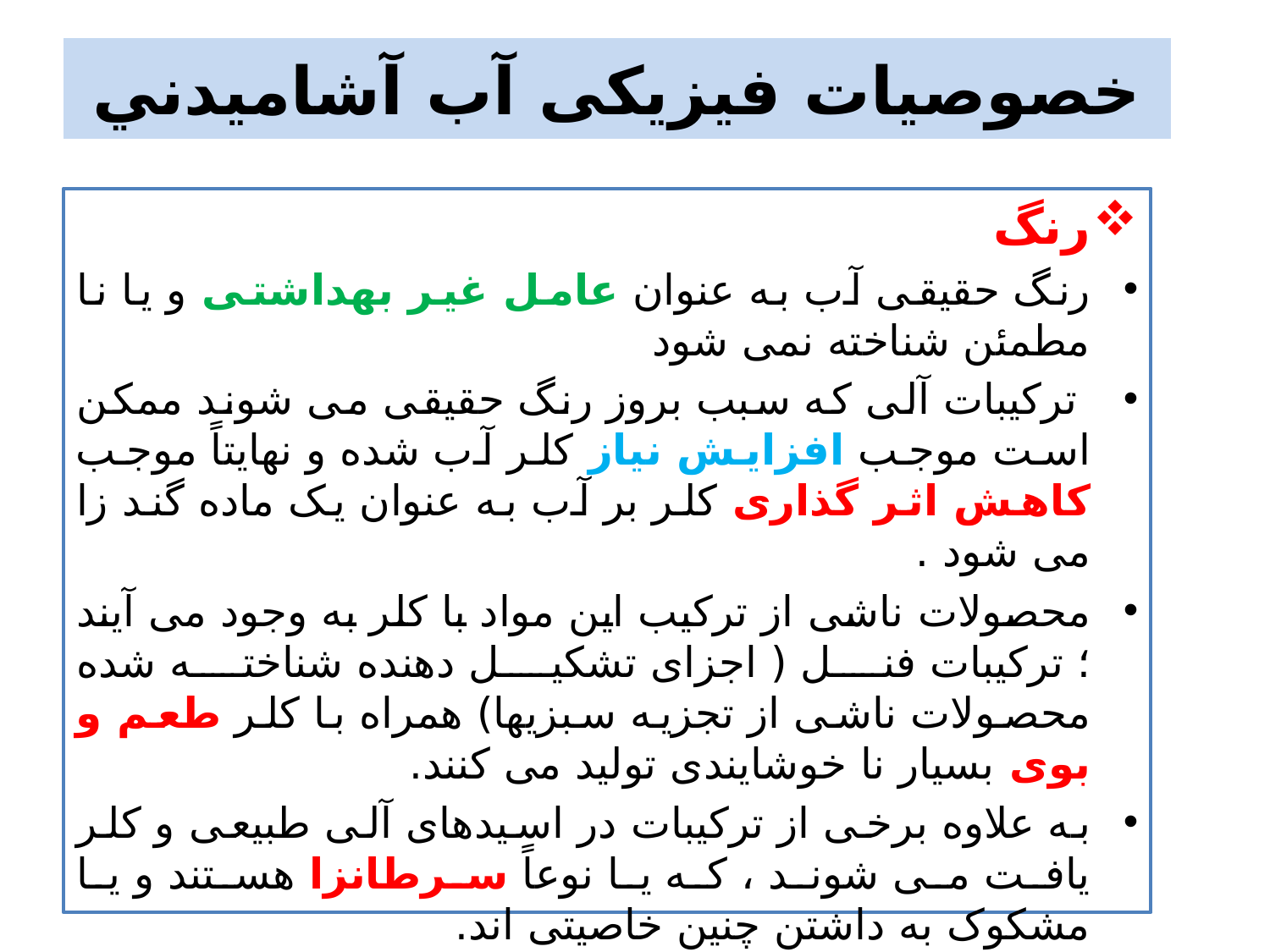

# خصوصيات فيزيکی آب آشاميدني
رنگ
رنگ حقیقی آب به عنوان عامل غیر بهداشتی و یا نا مطمئن شناخته نمی شود
 ترکیبات آلی که سبب بروز رنگ حقیقی می شوند ممکن است موجب افزایش نیاز کلر آب شده و نهایتاً موجب کاهش اثر گذاری کلر بر آب به عنوان یک ماده گند زا می شود .
محصولات ناشی از ترکیب این مواد با کلر به وجود می آیند ؛ ترکیبات فنل ( اجزای تشکیل دهنده شناخته شده محصولات ناشی از تجزیه سبزیها) همراه با کلر طعم و بوی بسیار نا خوشایندی تولید می کنند.
به علاوه برخی از ترکیبات در اسیدهای آلی طبیعی و کلر یافت می شوند ، که یا نوعاً سرطانزا هستند و یا مشکوک به داشتن چنین خاصیتی اند.
اندازه گیری آن از طریق مقایسه با مواد دارای رنگ استاندارد  انجام می شود. واحد رنگ حقیقی بر حسب (TCU) بیان می شوند که در آن یک واحد معادل با رنگ تولید شده توسط 1mg/L از پلاتین به شکل یونهای کلروپلاتینات می باشد.